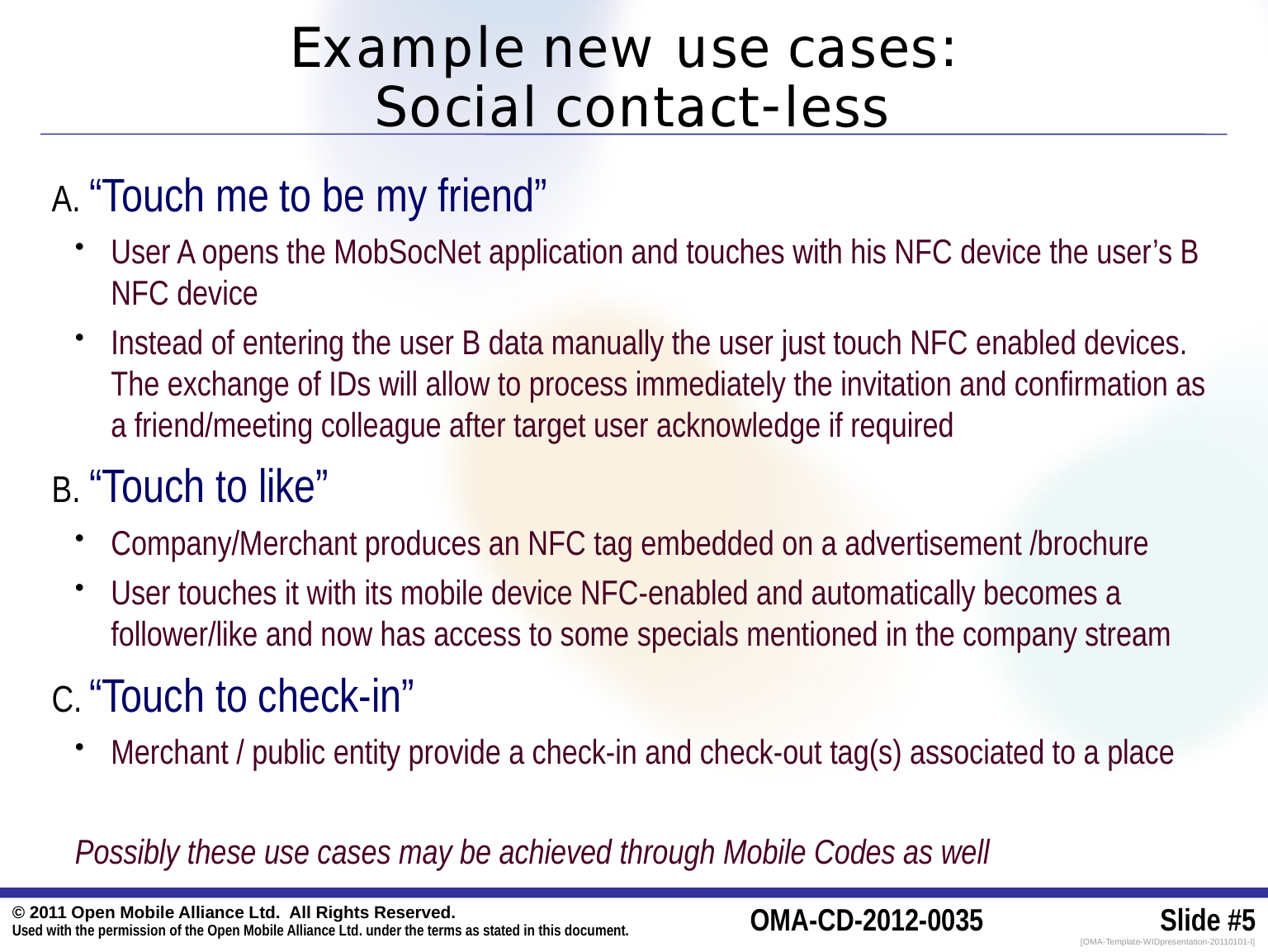

# Example new use cases: Social contact-less
“Touch me to be my friend”
User A opens the MobSocNet application and touches with his NFC device the user’s B NFC device
Instead of entering the user B data manually the user just touch NFC enabled devices. The exchange of IDs will allow to process immediately the invitation and confirmation as a friend/meeting colleague after target user acknowledge if required
“Touch to like”
Company/Merchant produces an NFC tag embedded on a advertisement /brochure
User touches it with its mobile device NFC-enabled and automatically becomes a follower/like and now has access to some specials mentioned in the company stream
“Touch to check-in”
Merchant / public entity provide a check-in and check-out tag(s) associated to a place

Possibly these use cases may be achieved through Mobile Codes as well